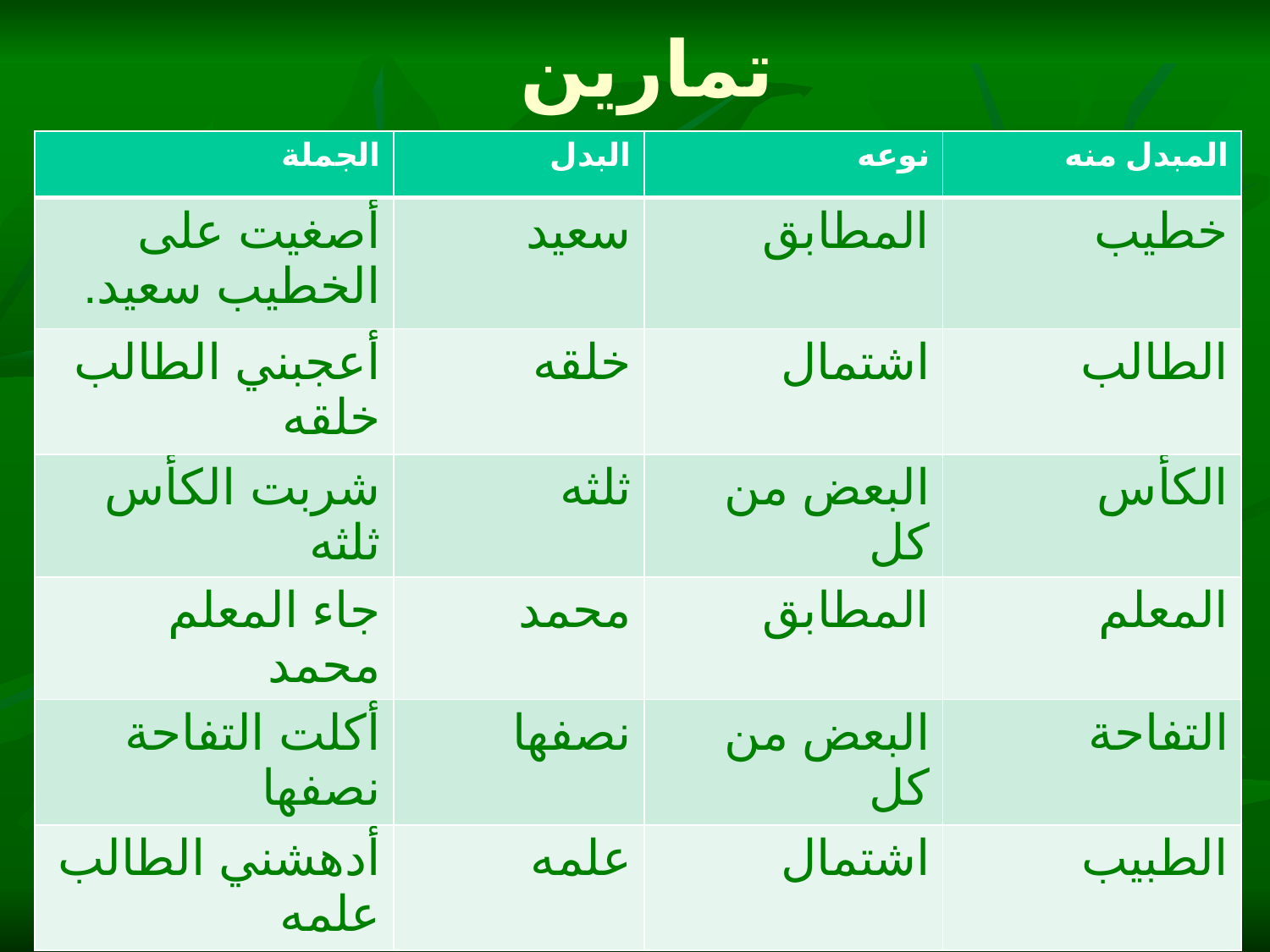

# تمارين
| الجملة | البدل | نوعه | المبدل منه |
| --- | --- | --- | --- |
| أصغيت على الخطيب سعيد. | سعيد | المطابق | خطيب |
| أعجبني الطالب خلقه | خلقه | اشتمال | الطالب |
| شربت الكأس ثلثه | ثلثه | البعض من كل | الكأس |
| جاء المعلم محمد | محمد | المطابق | المعلم |
| أكلت التفاحة نصفها | نصفها | البعض من كل | التفاحة |
| أدهشني الطالب علمه | علمه | اشتمال | الطبيب |